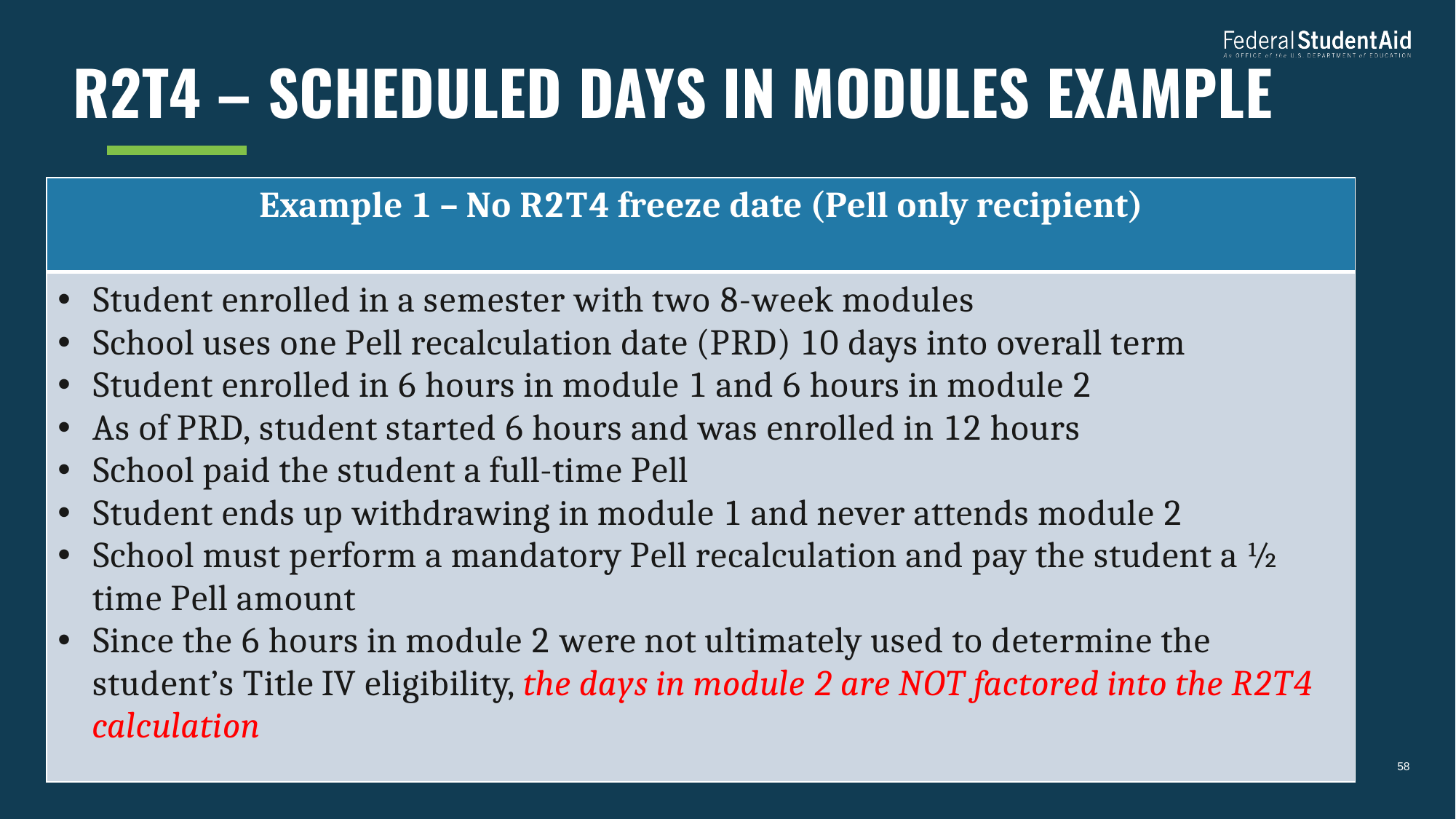

# R2T4 – Scheduled days in modules Example
| Example 1 – No R2T4 freeze date (Pell only recipient) |
| --- |
| Student enrolled in a semester with two 8-week modules School uses one Pell recalculation date (PRD) 10 days into overall term Student enrolled in 6 hours in module 1 and 6 hours in module 2 As of PRD, student started 6 hours and was enrolled in 12 hours School paid the student a full-time Pell Student ends up withdrawing in module 1 and never attends module 2 School must perform a mandatory Pell recalculation and pay the student a ½ time Pell amount Since the 6 hours in module 2 were not ultimately used to determine the student’s Title IV eligibility, the days in module 2 are NOT factored into the R2T4 calculation |
58